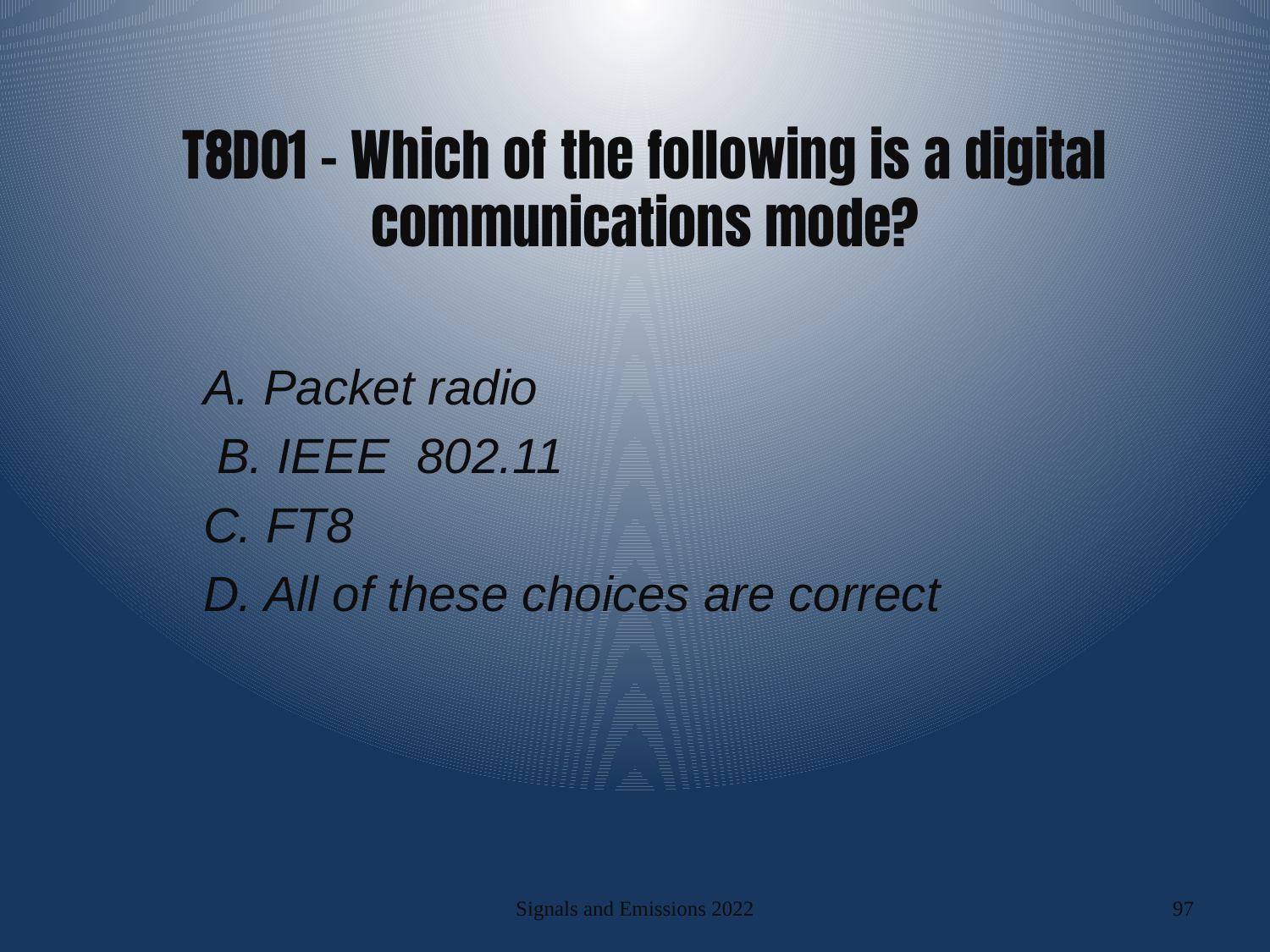

# T8D01 - Which of the following is a digital communications mode?
A. Packet radio
 B. IEEE  802.11
C. FT8
D. All of these choices are correct

Signals and Emissions 2022
97